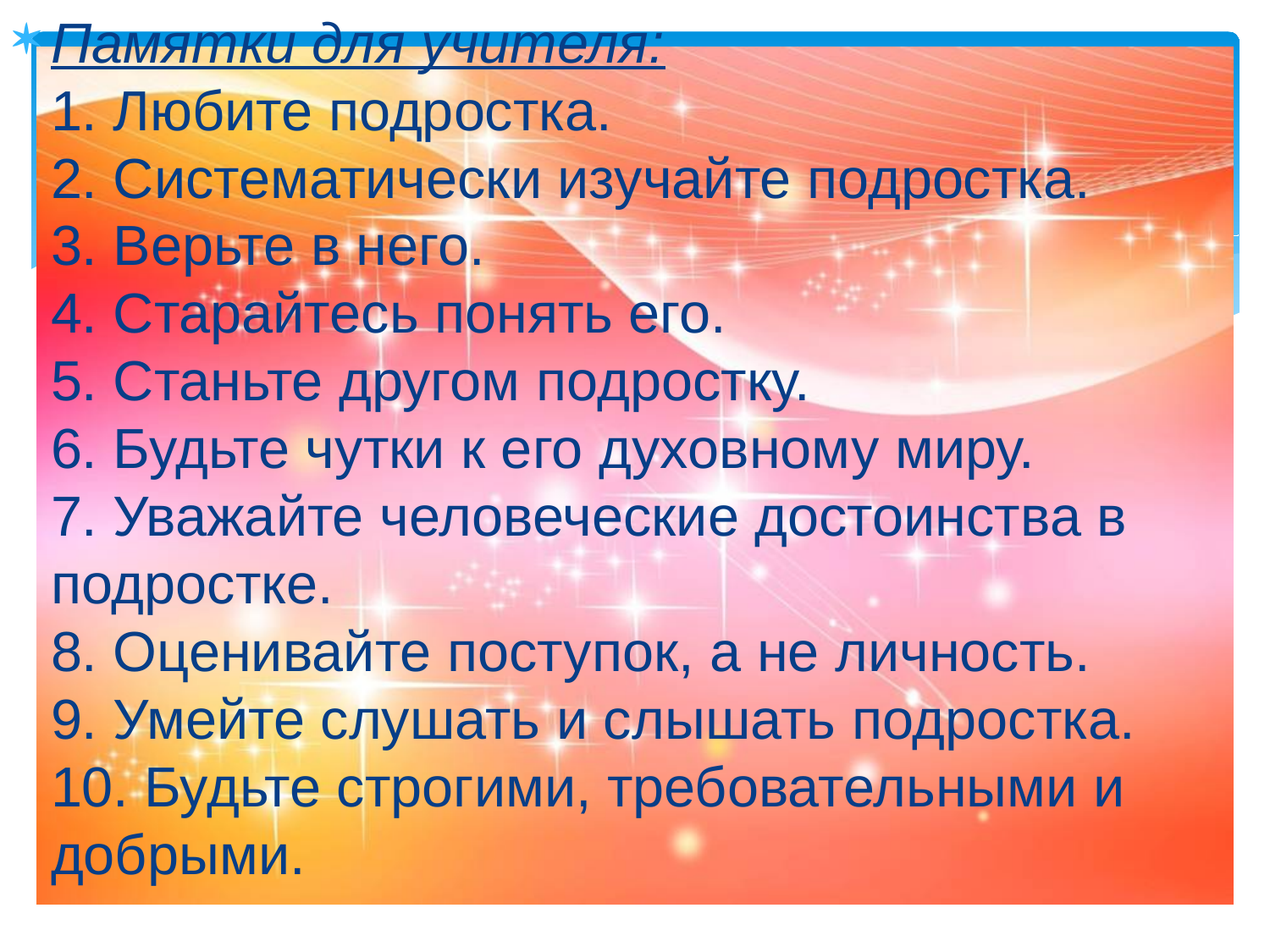

Памятки для учителя:
1. Любите подростка. 
2. Систематически изучайте подростка. 
3. Верьте в него. 
4. Старайтесь понять его. 
5. Станьте другом подростку. 
6. Будьте чутки к его духовному миру. 
7. Уважайте человеческие достоинства в подростке. 
8. Оценивайте поступок, а не личность. 
9. Умейте слушать и слышать подростка. 
10. Будьте строгими, требовательными и добрыми.
#